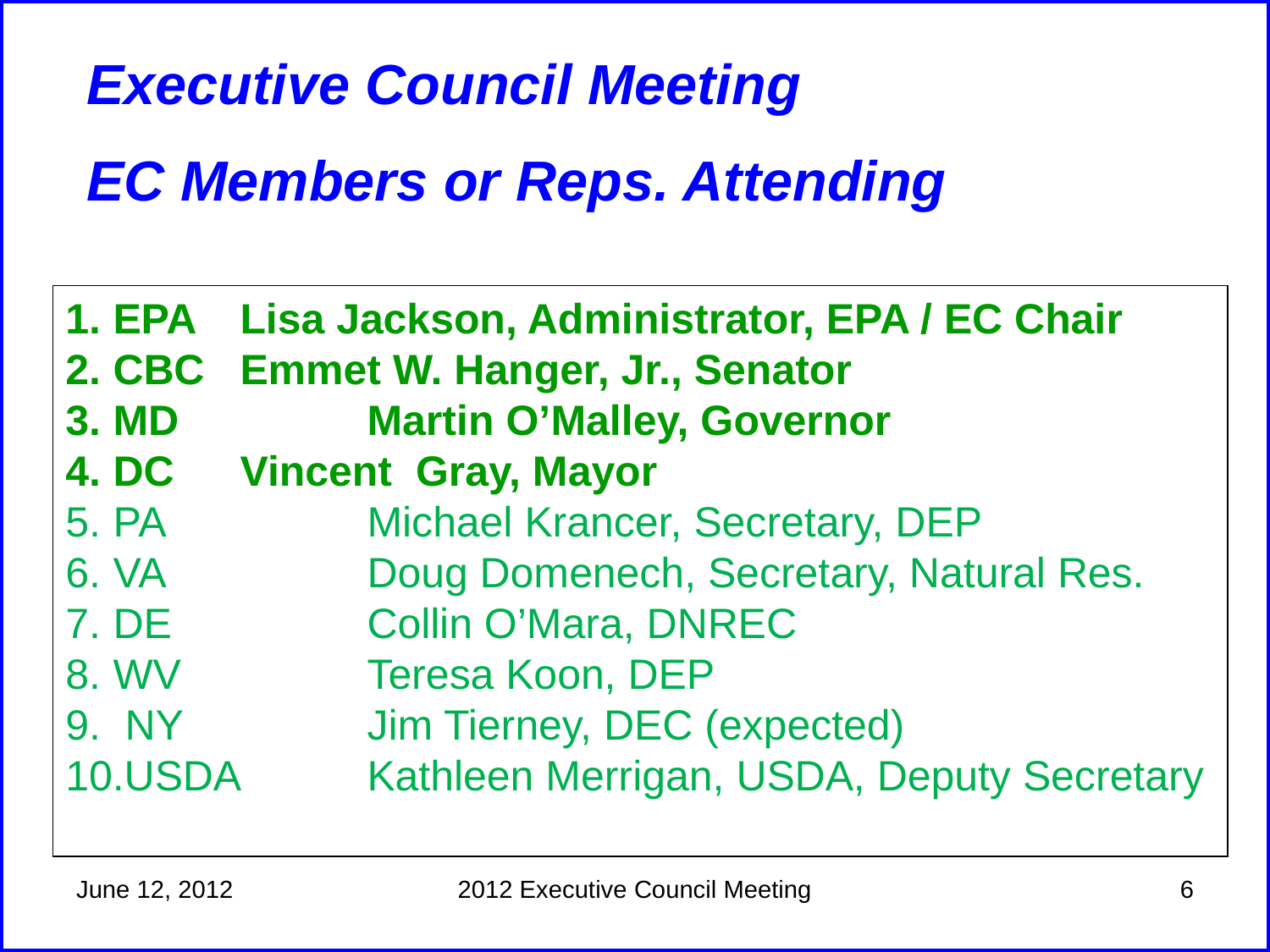

Executive Council Meeting
EC Members or Reps. Attending
EPA 	Lisa Jackson, Administrator, EPA / EC Chair
CBC 	Emmet W. Hanger, Jr., Senator
MD 		Martin O’Malley, Governor
DC   	Vincent  Gray, Mayor
PA  		Michael Krancer, Secretary, DEP
VA 	 	Doug Domenech, Secretary, Natural Res.
DE 		Collin O’Mara, DNREC
WV		Teresa Koon, DEP
 NY	 	Jim Tierney, DEC (expected)
USDA 	Kathleen Merrigan, USDA, Deputy Secretary

June 12, 2012
2012 Executive Council Meeting
6